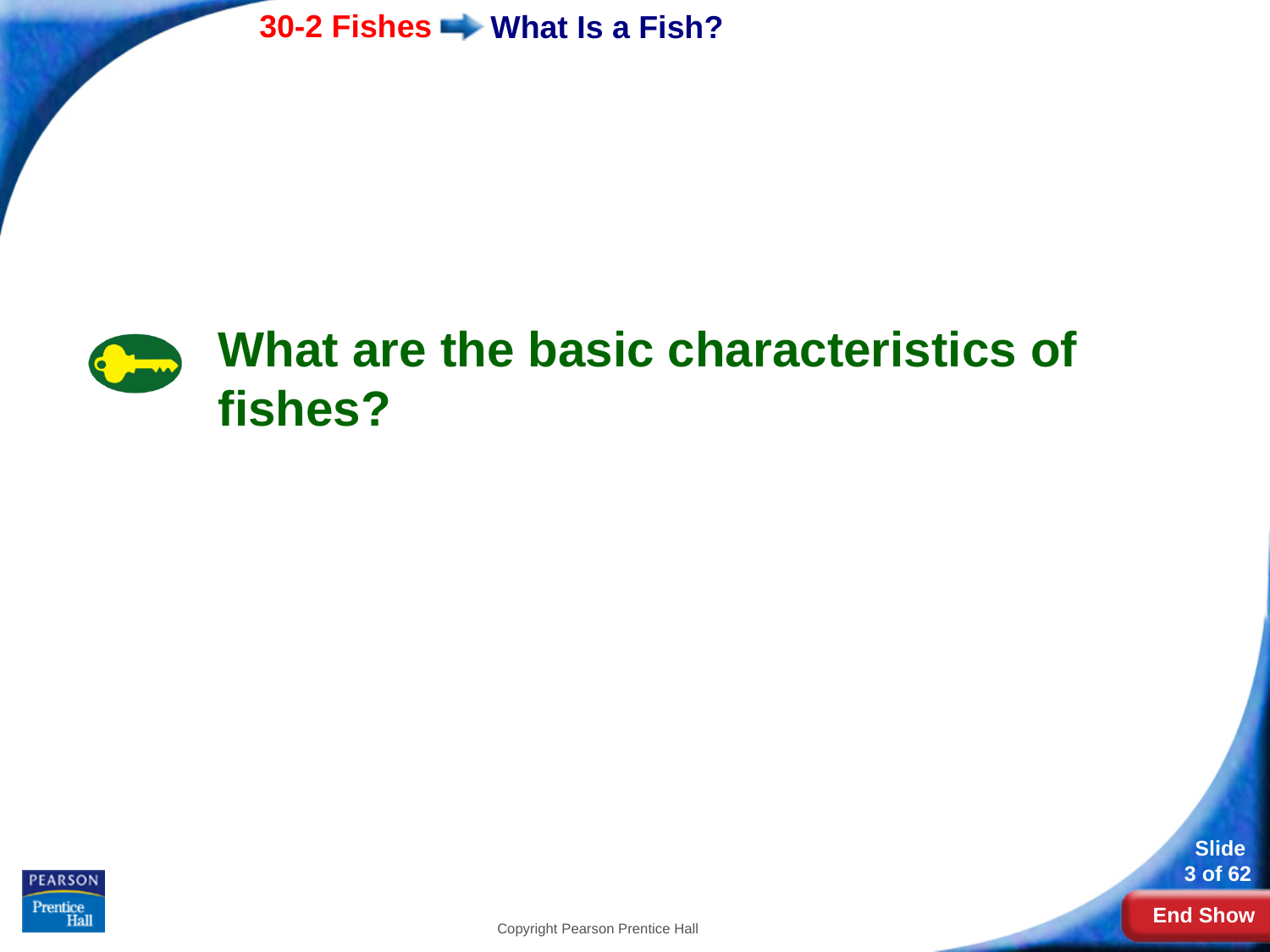

# What Is a Fish?

What are the basic characteristics of fishes?

Copyright Pearson Prentice Hall